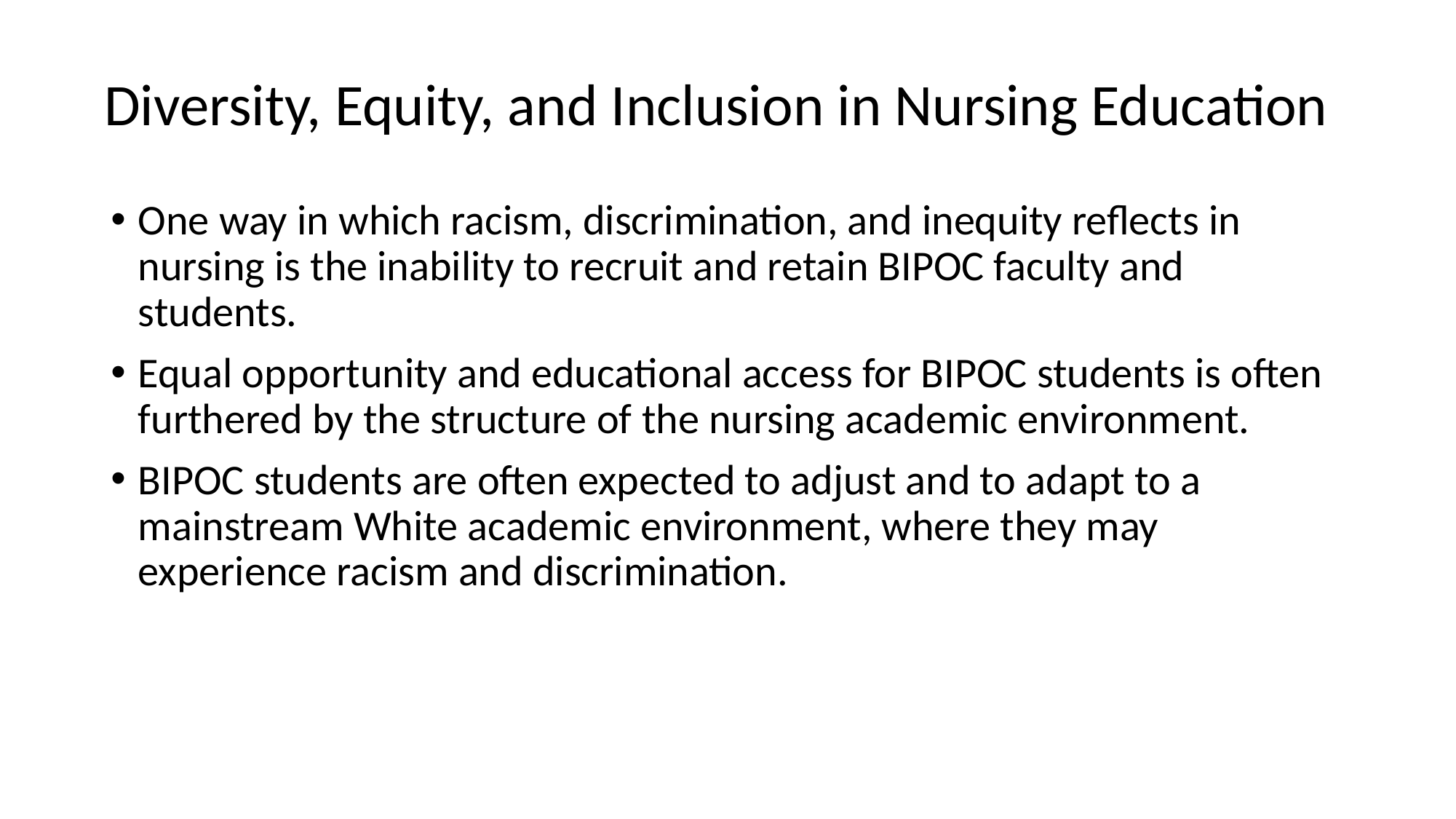

# Diversity, Equity, and Inclusion in Nursing Education
One way in which racism, discrimination, and inequity reflects in nursing is the inability to recruit and retain BIPOC faculty and students.
Equal opportunity and educational access for BIPOC students is often furthered by the structure of the nursing academic environment.
BIPOC students are often expected to adjust and to adapt to a mainstream White academic environment, where they may experience racism and discrimination.